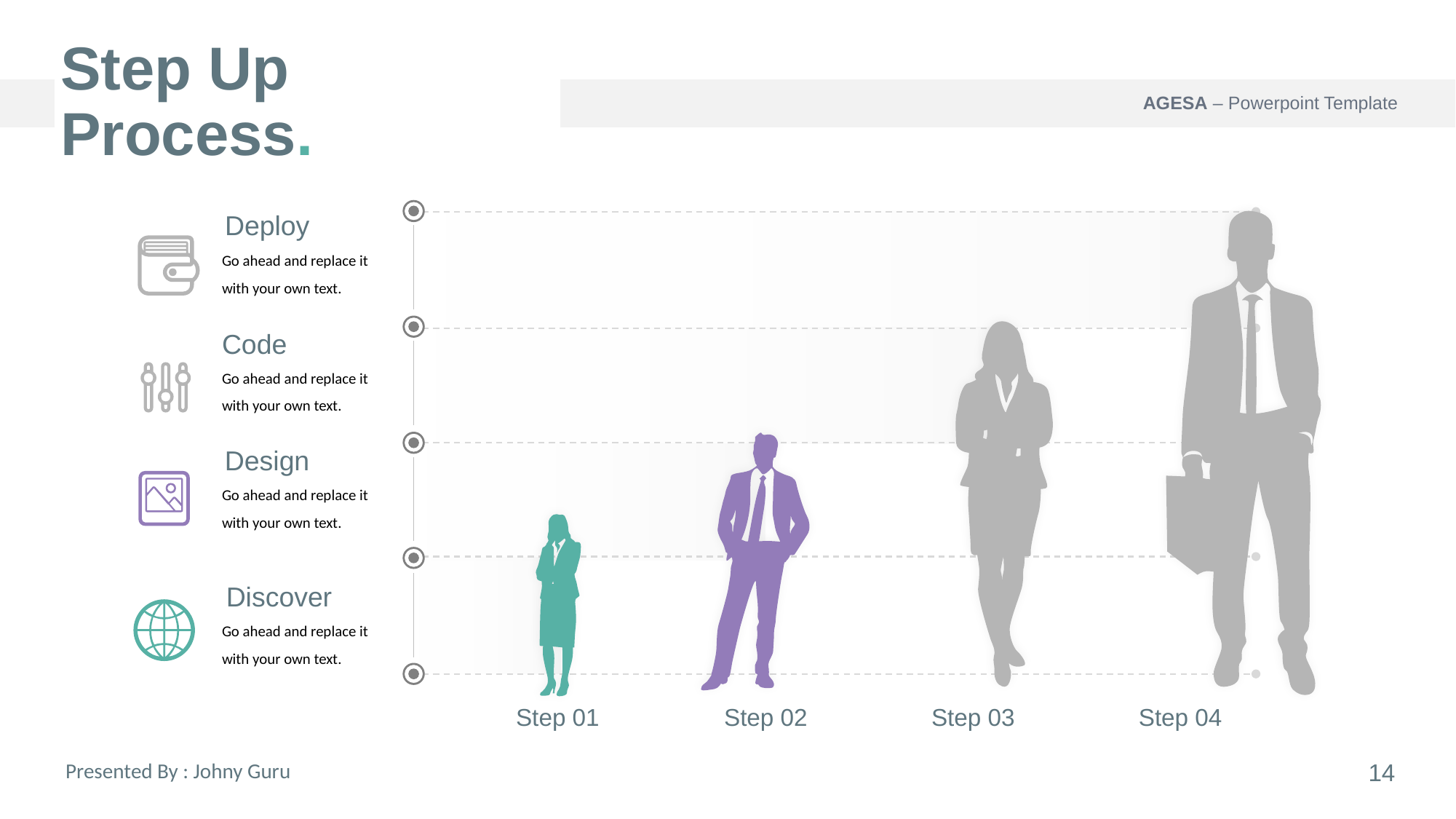

Step Up Process.

Deploy

Go ahead and replace it with your own text.

Code

Go ahead and replace it with your own text.

Design

Go ahead and replace it with your own text.

Discover

Go ahead and replace it with your own text.

Step 01
Step 02
Step 03
Step 04
Presented By : Johny Guru